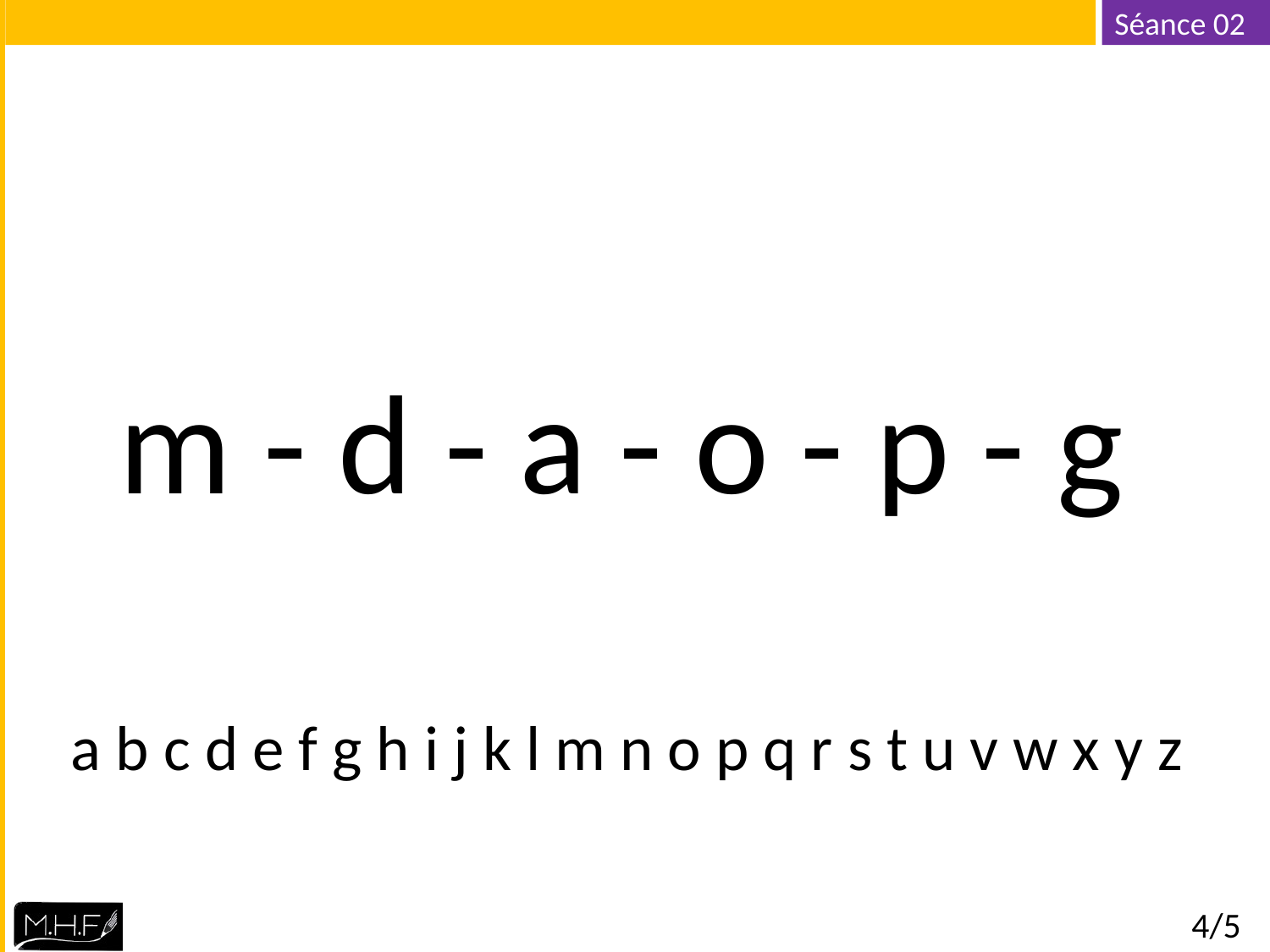

m - d - a - o - p - g
a b c d e f g h i j k l m n o p q r s t u v w x y z
4/5